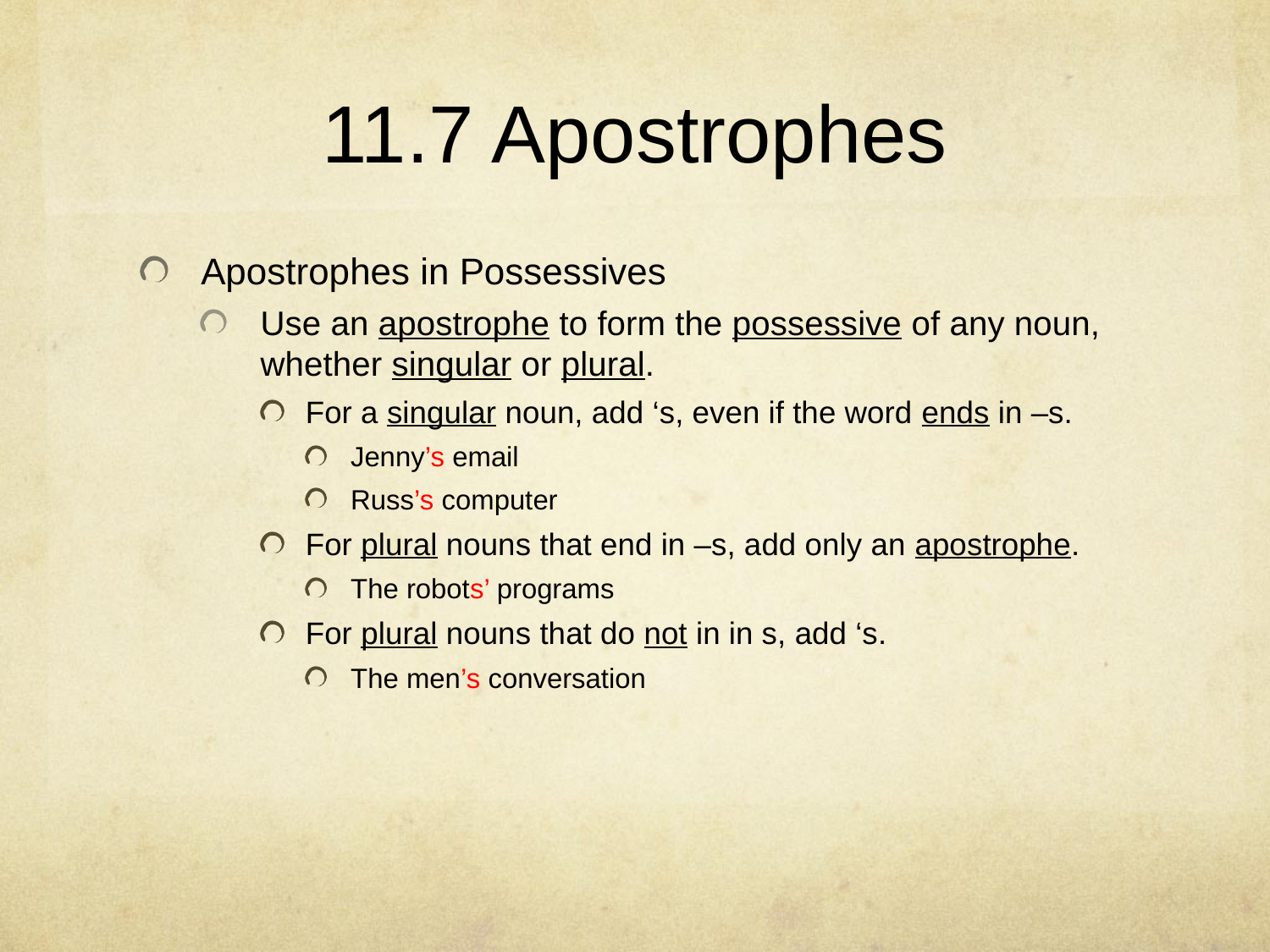

# 11.7 Apostrophes
Apostrophes in Possessives
Use an apostrophe to form the possessive of any noun, whether singular or plural.
For a singular noun, add ‘s, even if the word ends in –s.
Jenny’s email
Russ’s computer
For plural nouns that end in –s, add only an apostrophe.
The robots’ programs
For plural nouns that do not in in s, add ‘s.
The men’s conversation